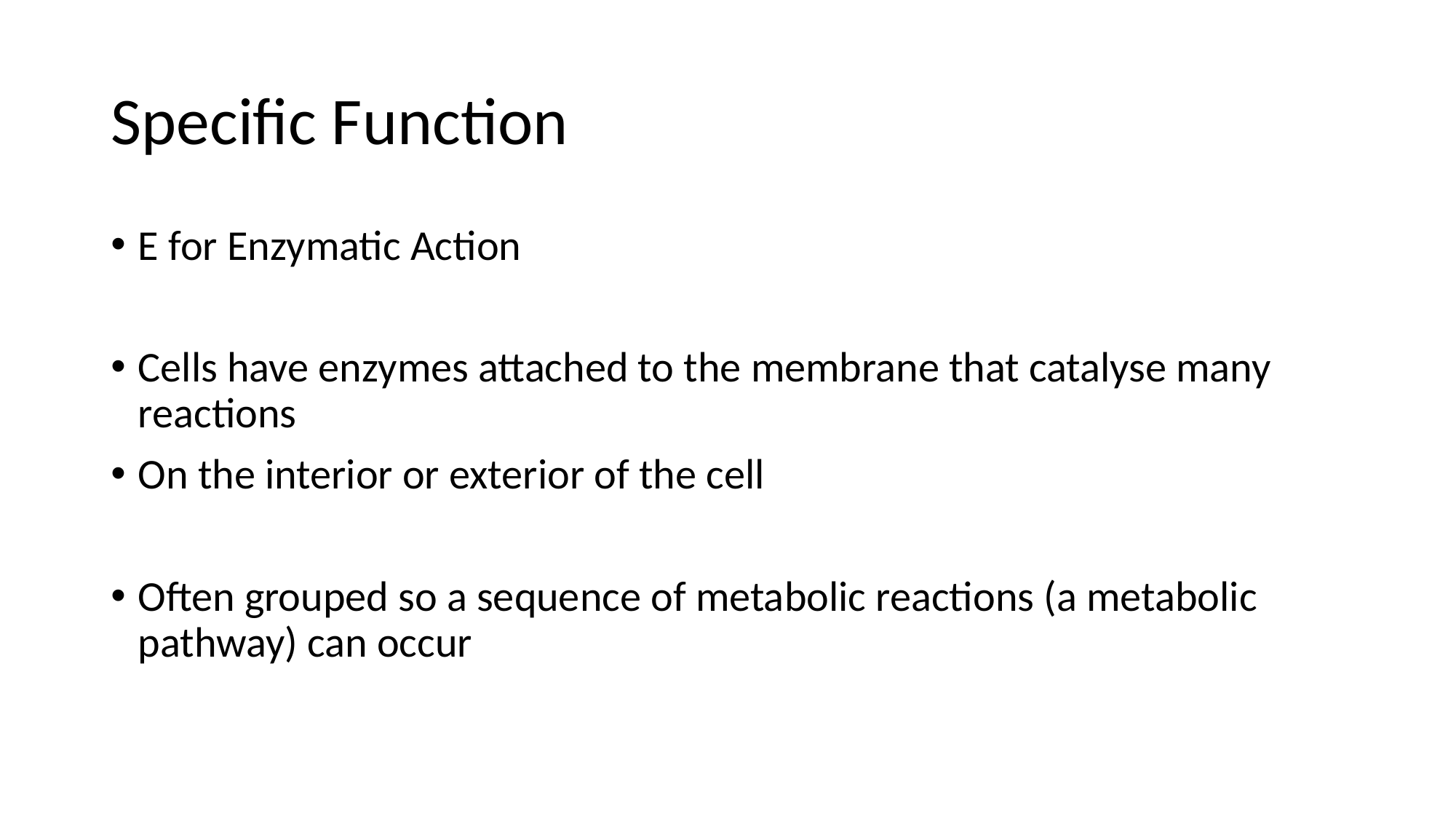

# Specific Function
E for Enzymatic Action

Cells have enzymes attached to the membrane that catalyse many reactions
On the interior or exterior of the cell

Often grouped so a sequence of metabolic reactions (a metabolic pathway) can occur